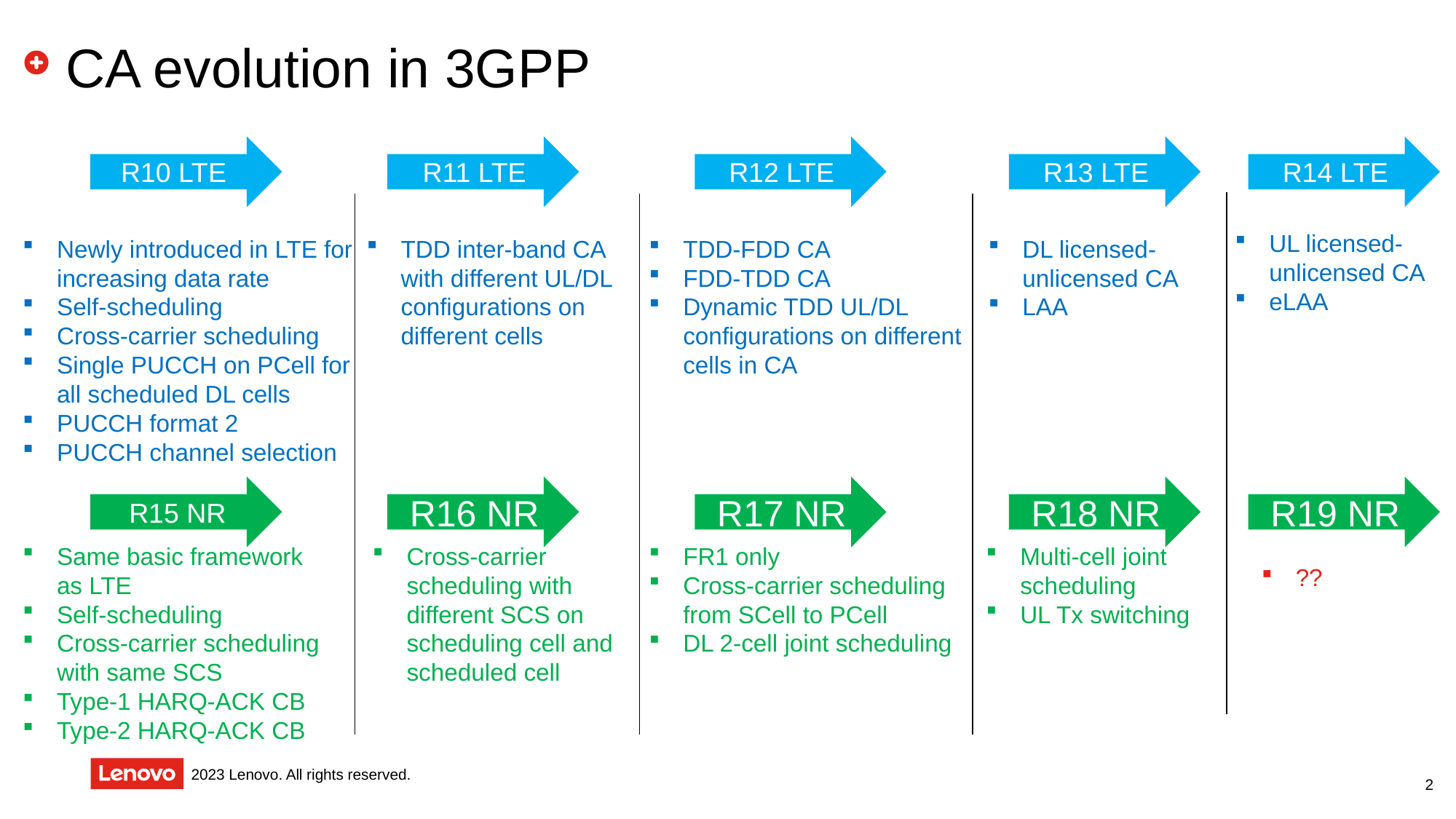

# CA evolution in 3GPP
R10 LTE
R11 LTE
R12 LTE
R13 LTE
R14 LTE
UL licensed-unlicensed CA
eLAA
Newly introduced in LTE for increasing data rate
Self-scheduling
Cross-carrier scheduling
Single PUCCH on PCell for all scheduled DL cells
PUCCH format 2
PUCCH channel selection
TDD inter-band CA with different UL/DL configurations on different cells

TDD-FDD CA
FDD-TDD CA
Dynamic TDD UL/DL configurations on different cells in CA
DL licensed-unlicensed CA
LAA
R15 NR
R16 NR
R17 NR
R18 NR
R19 NR
Same basic framework as LTE
Self-scheduling
Cross-carrier scheduling with same SCS
Type-1 HARQ-ACK CB
Type-2 HARQ-ACK CB

Cross-carrier scheduling with different SCS on scheduling cell and scheduled cell

FR1 only
Cross-carrier scheduling from SCell to PCell
DL 2-cell joint scheduling
Multi-cell joint scheduling
UL Tx switching
??